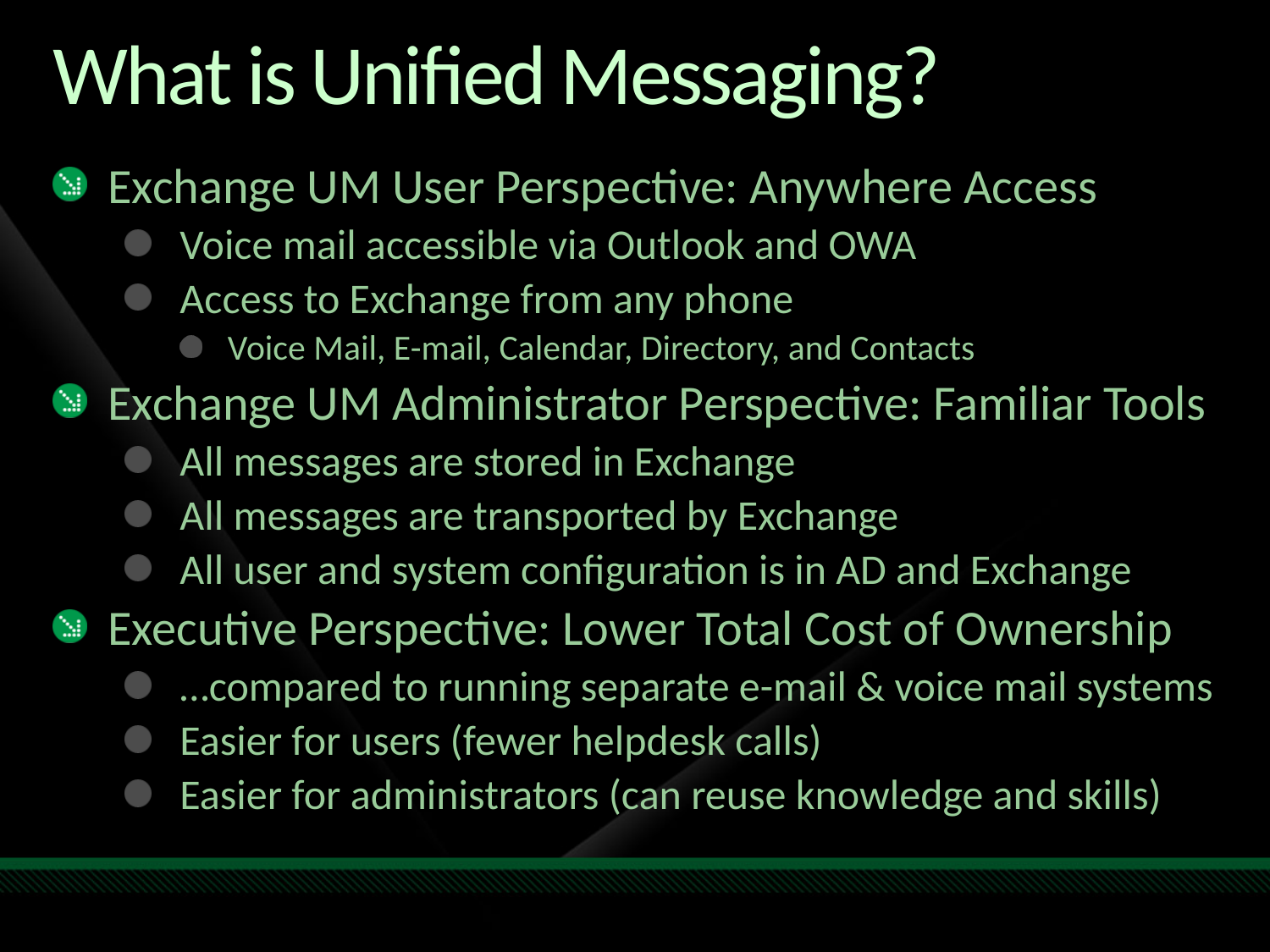

# What is Unified Messaging?

Exchange UM User Perspective: Anywhere Access
Voice mail accessible via Outlook and OWA
Access to Exchange from any phone
Voice Mail, E-mail, Calendar, Directory, and Contacts
Exchange UM Administrator Perspective: Familiar Tools
All messages are stored in Exchange
All messages are transported by Exchange
All user and system configuration is in AD and Exchange
Executive Perspective: Lower Total Cost of Ownership
…compared to running separate e-mail & voice mail systems
Easier for users (fewer helpdesk calls)
Easier for administrators (can reuse knowledge and skills)